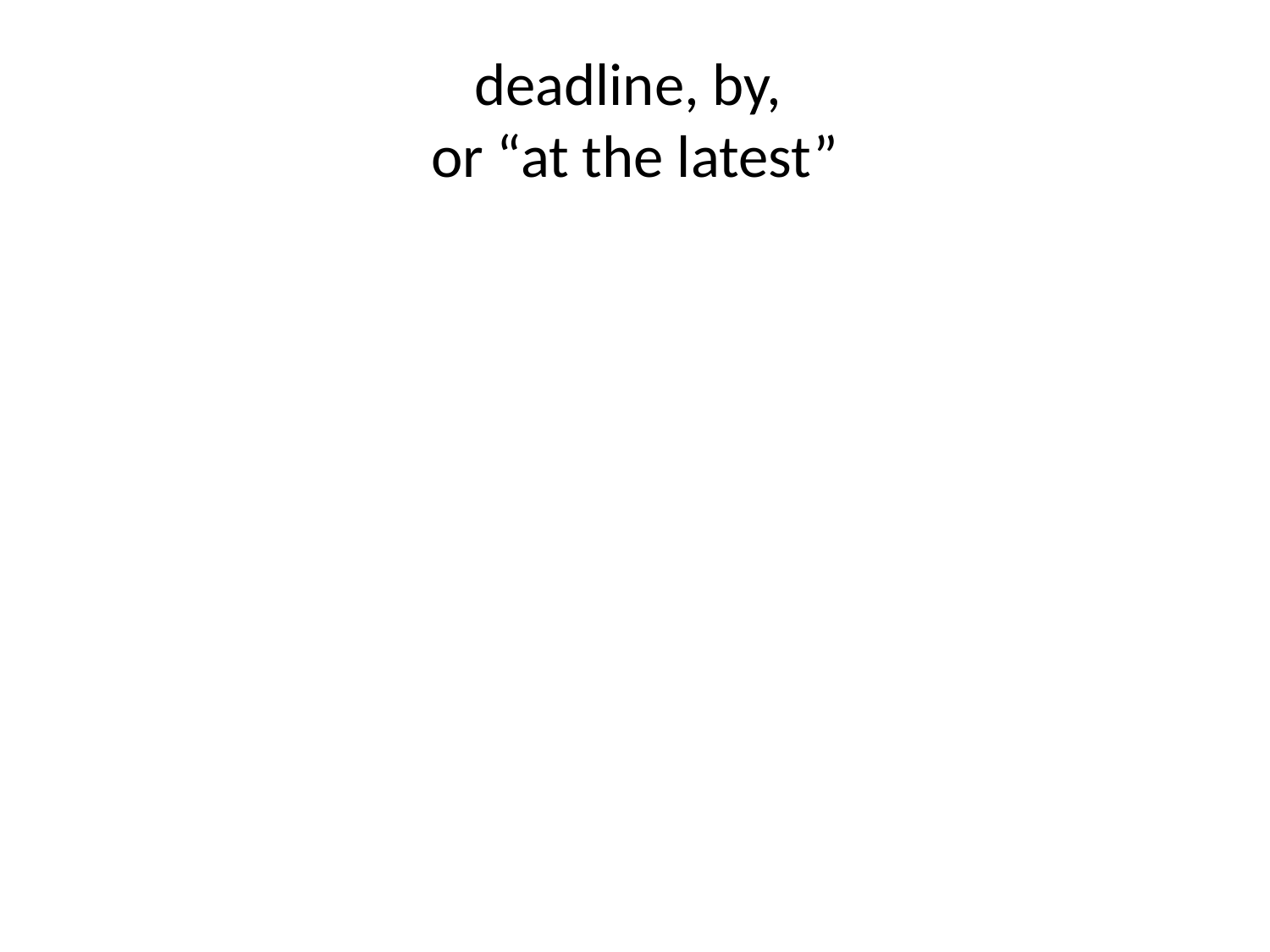

# deadline, by, or “at the latest”